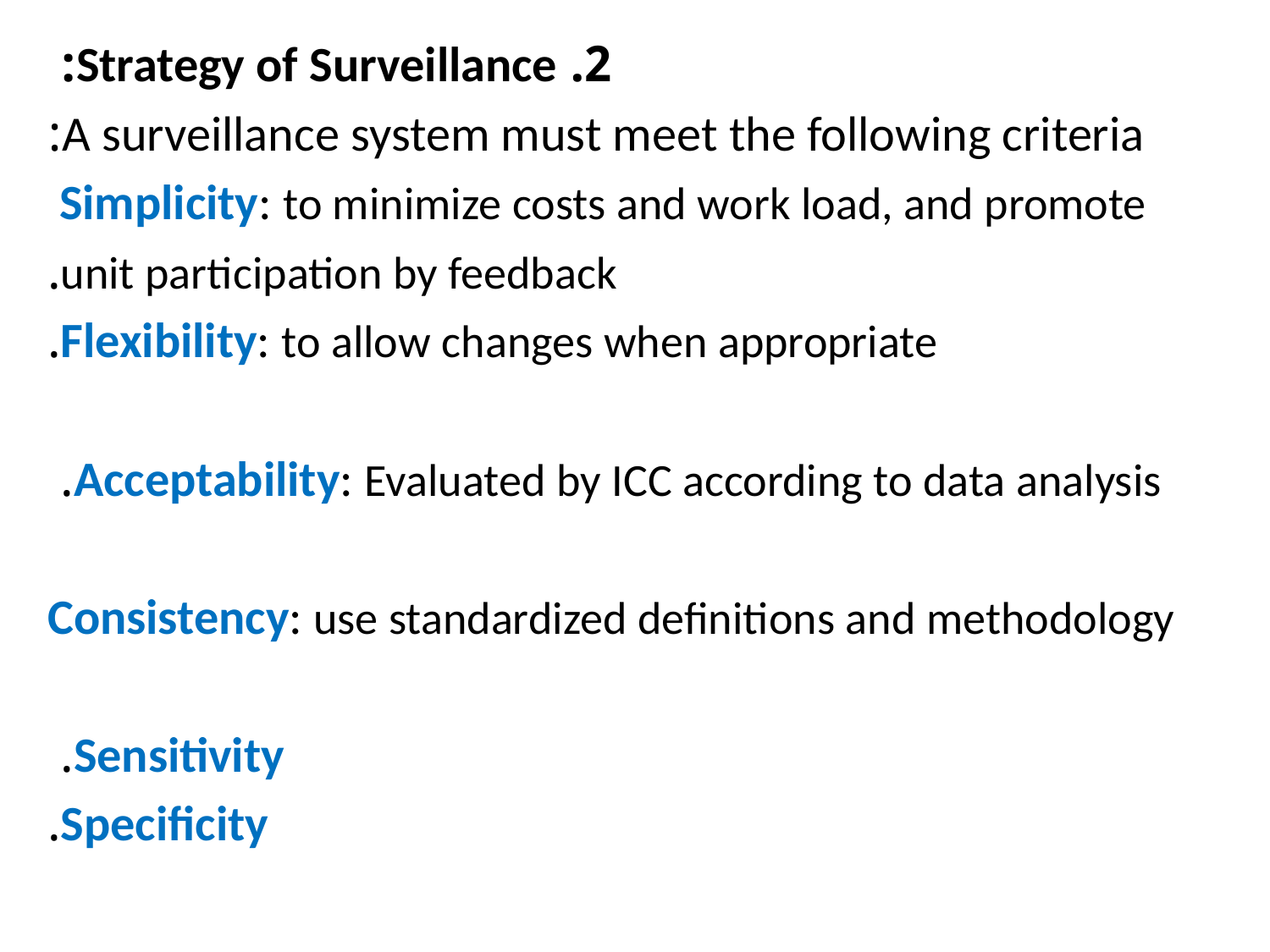

2. Strategy of Surveillance:
A surveillance system must meet the following criteria:
Simplicity: to minimize costs and work load, and promote
                    unit participation by feedback.
Flexibility: to allow changes when appropriate.

Acceptability: Evaluated by ICC according to data analysis.

Consistency: use standardized definitions and methodology

Sensitivity.
Specificity.

# N